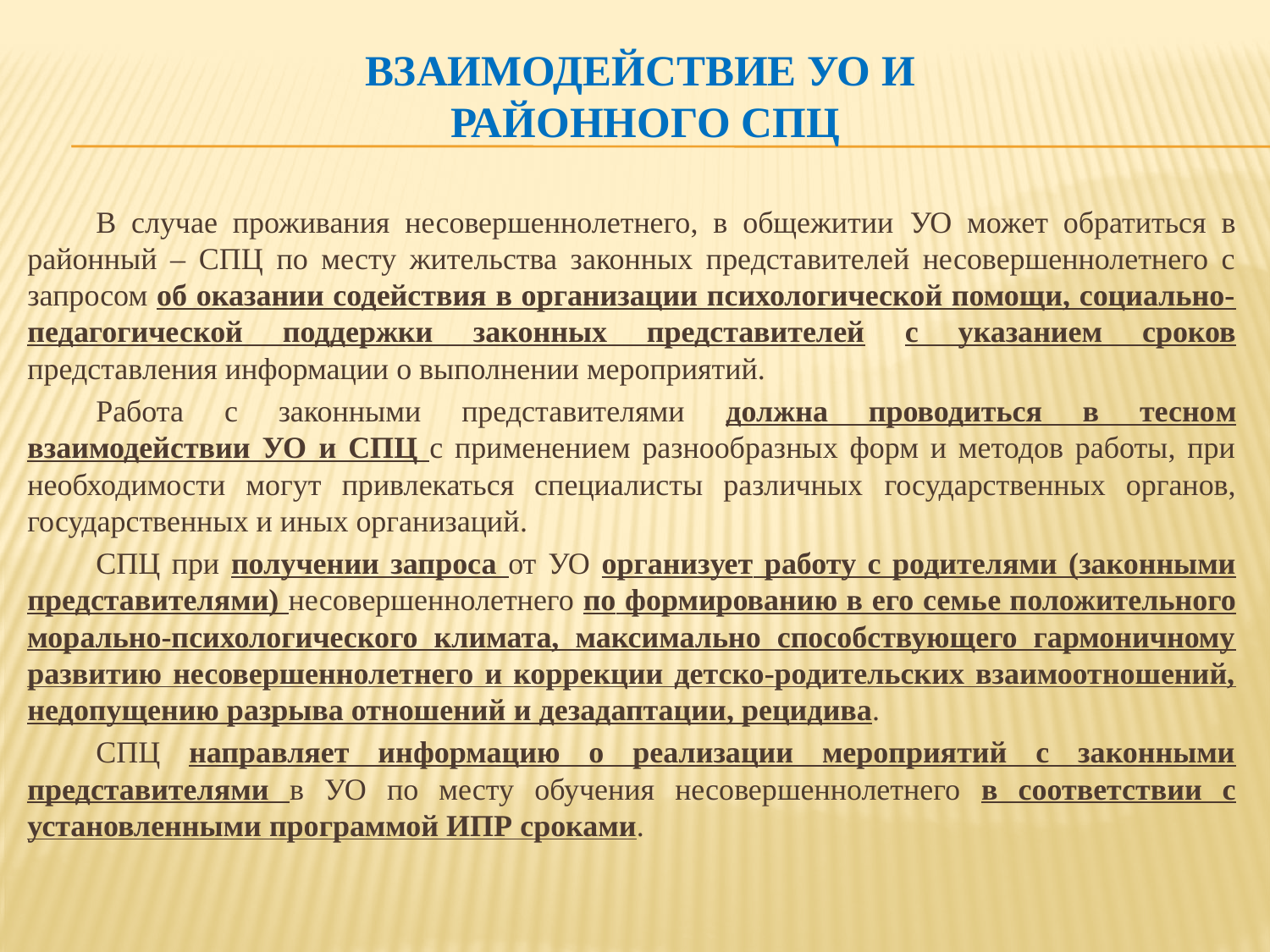

# Взаимодействие уо и районного спц
	В случае проживания несовершеннолетнего, в общежитии УО может обратиться в районный – СПЦ по месту жительства законных представителей несовершеннолетнего с запросом об оказании содействия в организации психологической помощи, социально-педагогической поддержки законных представителей с указанием сроков представления информации о выполнении мероприятий.
	Работа с законными представителями должна проводиться в тесном взаимодействии УО и СПЦ с применением разнообразных форм и методов работы, при необходимости могут привлекаться специалисты различных государственных органов, государственных и иных организаций.
	СПЦ при получении запроса от УО организует работу с родителями (законными представителями) несовершеннолетнего по формированию в его семье положительного морально-психологического климата, максимально способствующего гармоничному развитию несовершеннолетнего и коррекции детско-родительских взаимоотношений, недопущению разрыва отношений и дезадаптации, рецидива.
	СПЦ направляет информацию о реализации мероприятий с законными представителями в УО по месту обучения несовершеннолетнего в соответствии с установленными программой ИПР сроками.